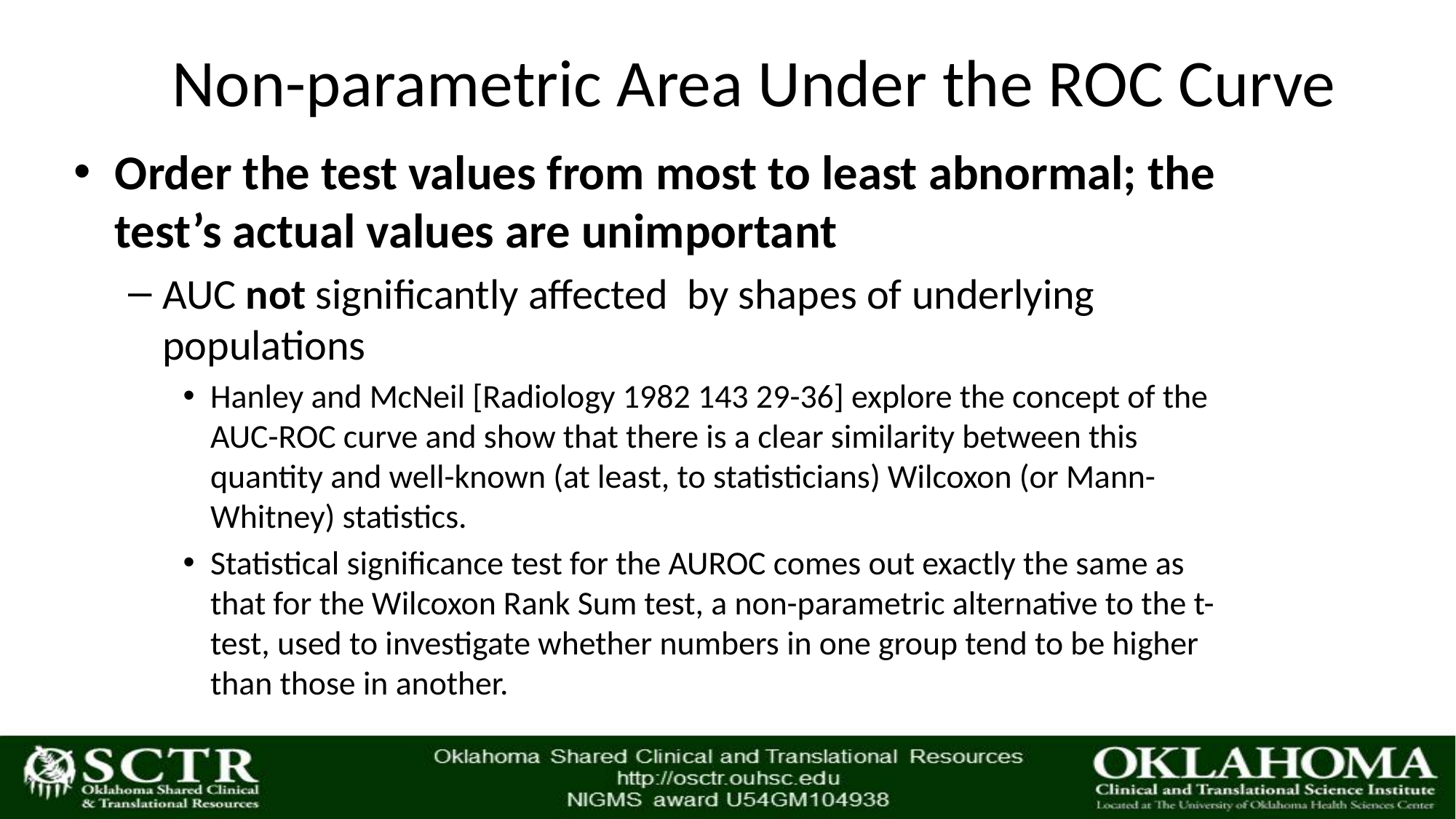

# Non-parametric Area Under the ROC Curve
Order the test values from most to least abnormal; the test’s actual values are unimportant
AUC not significantly affected  by shapes of underlying populations
Hanley and McNeil [Radiology 1982 143 29-36] explore the concept of the AUC-ROC curve and show that there is a clear similarity between this quantity and well-known (at least, to statisticians) Wilcoxon (or Mann-Whitney) statistics.
Statistical significance test for the AUROC comes out exactly the same as that for the Wilcoxon Rank Sum test, a non-parametric alternative to the t-test, used to investigate whether numbers in one group tend to be higher than those in another.